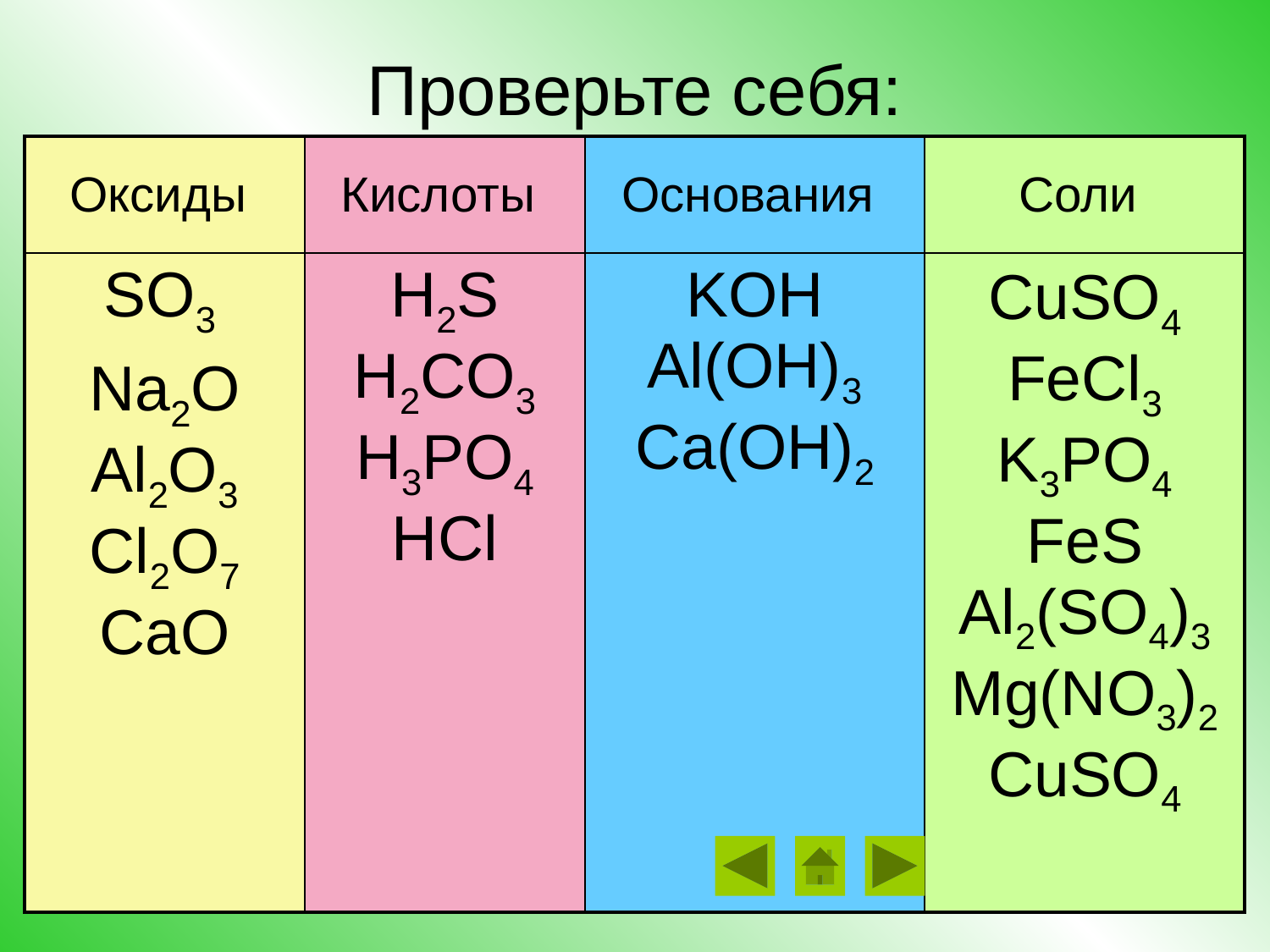

# Проверьте себя:
| Оксиды | Кислоты | Основания | Соли |
| --- | --- | --- | --- |
| SO3 Na2O Al2O3 Cl2O7 CaO | H2S H2CO3 H3PO4 HCl | KOH Al(OH)3 Ca(OH)2 | CuSO4 FeCl3 K3PO4 FeS Al2(SO4)3 Mg(NO3)2CuSO4 |